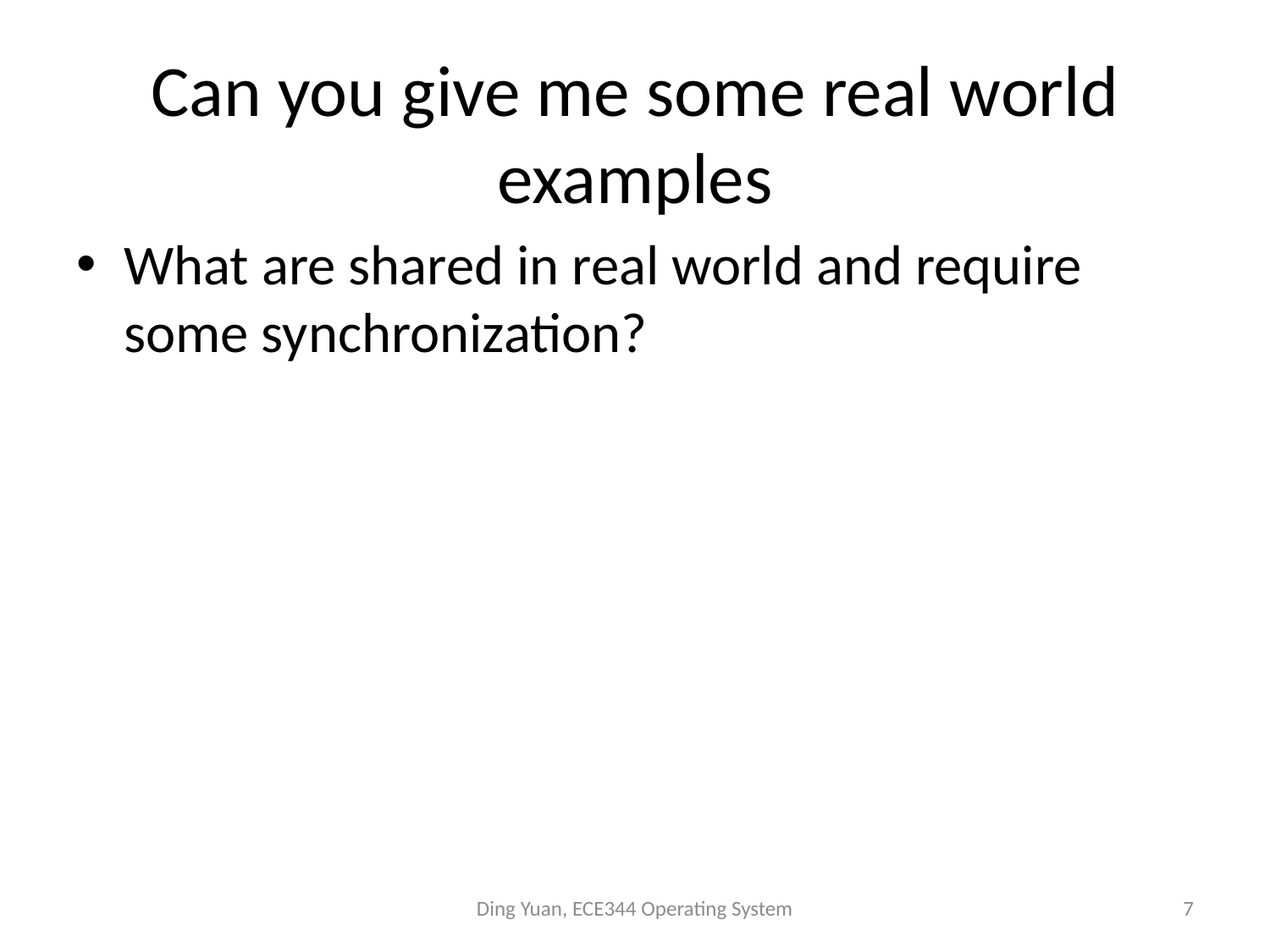

# Can you give me some real world examples
What are shared in real world and require some synchronization?
Ding Yuan, ECE344 Operating System
7